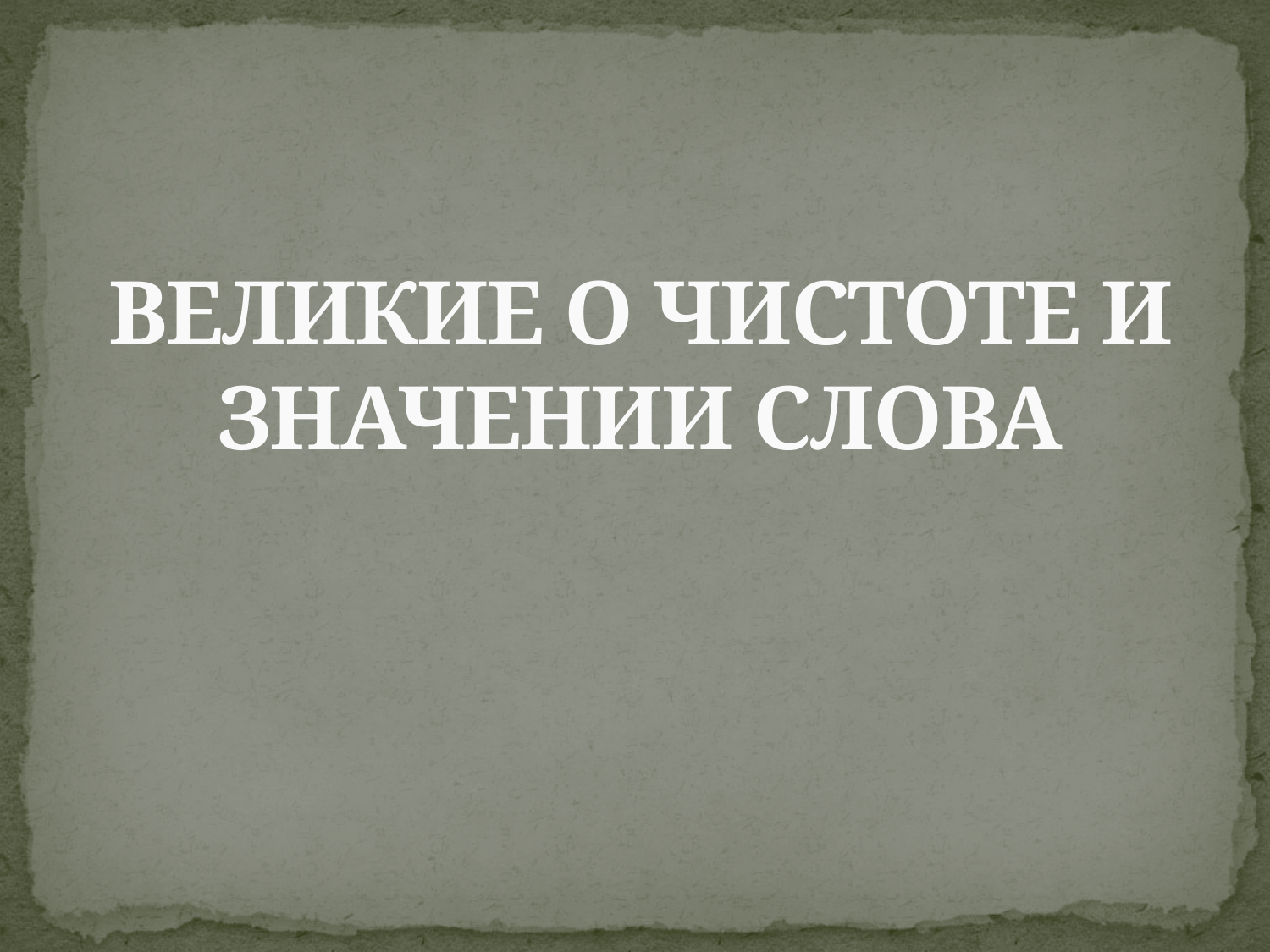

# ВЕЛИКИЕ О ЧИСТОТЕ И ЗНАЧЕНИИ СЛОВА